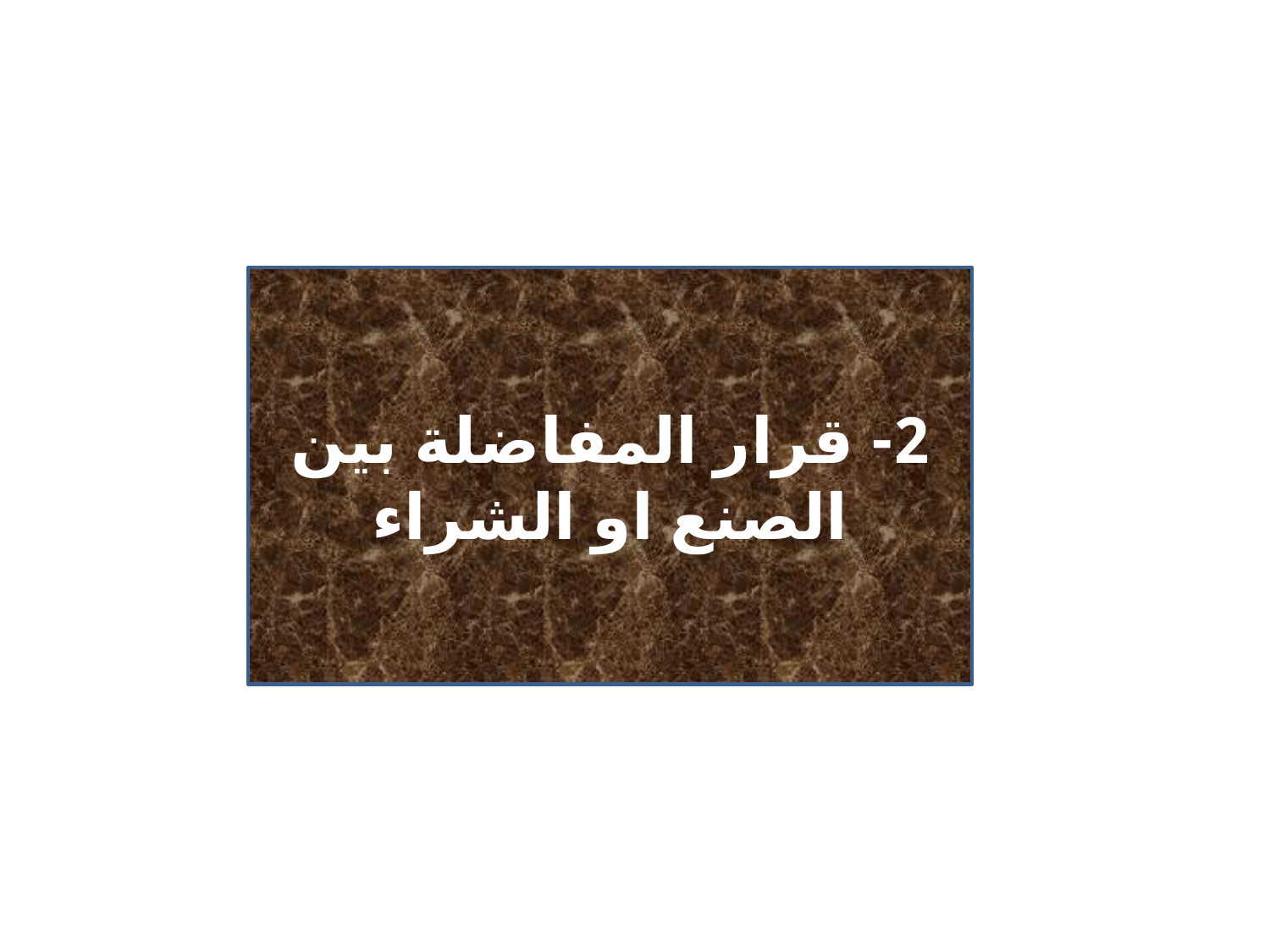

#

2- قرار المفاضلة بين الصنع او الشراء